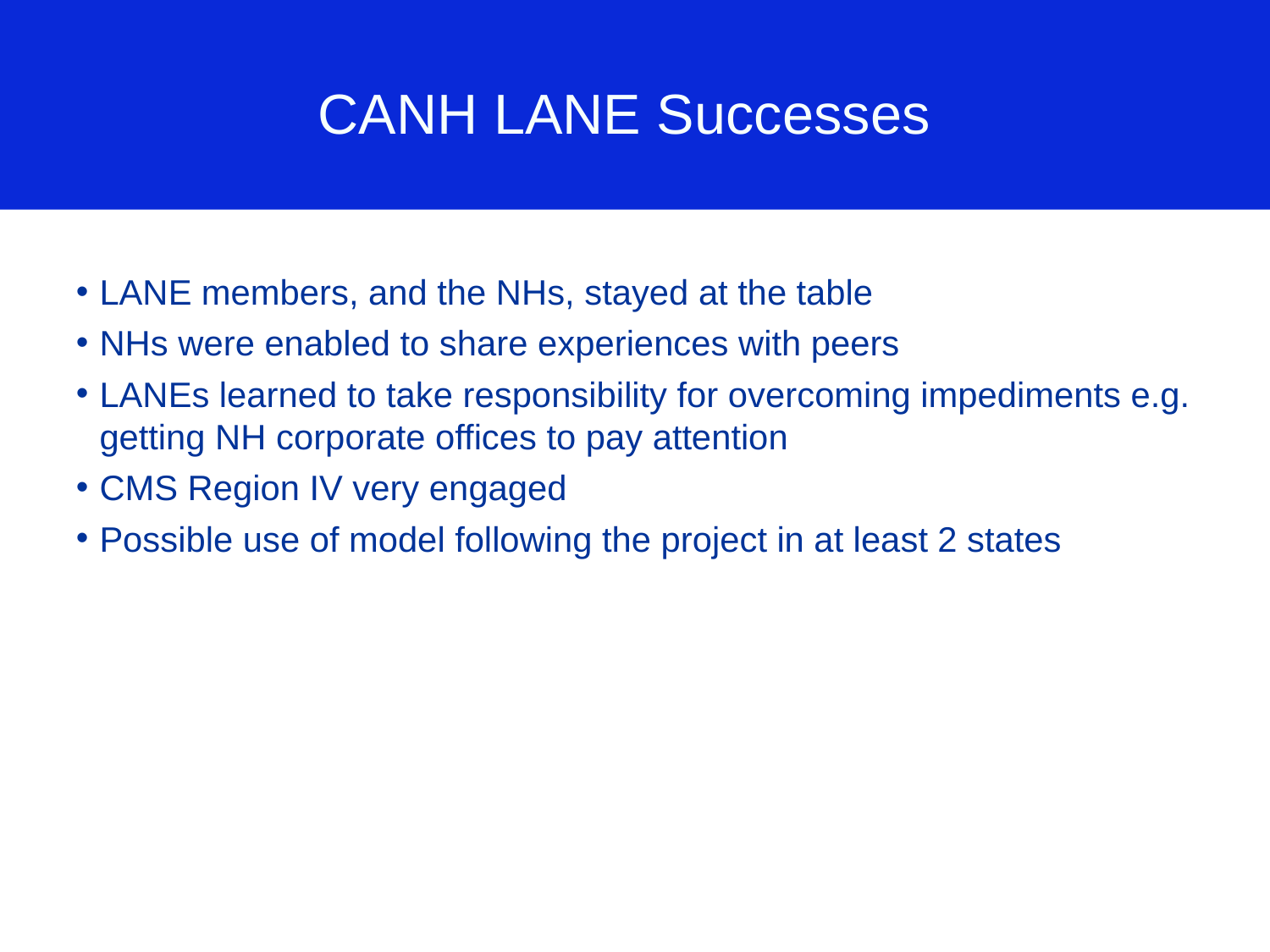

# CANH LANE Successes

LANE members, and the NHs, stayed at the table
NHs were enabled to share experiences with peers
LANEs learned to take responsibility for overcoming impediments e.g. getting NH corporate offices to pay attention
CMS Region IV very engaged
Possible use of model following the project in at least 2 states